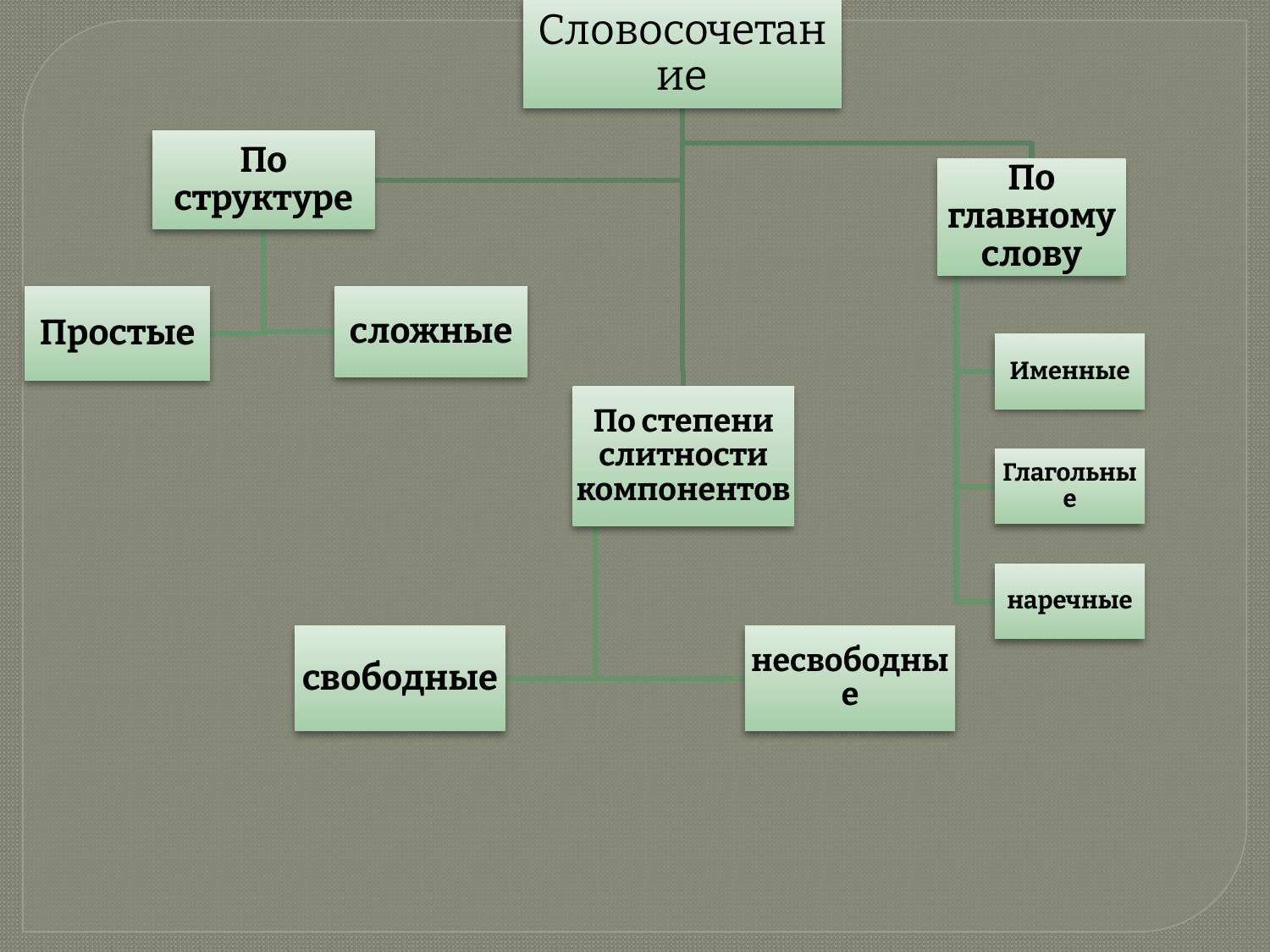

Словосочетание
По главному слову
Именные
Глагольные
наречные
По степени слитности компонентов
свободные
несвободные
По структуре
сложные
Простые